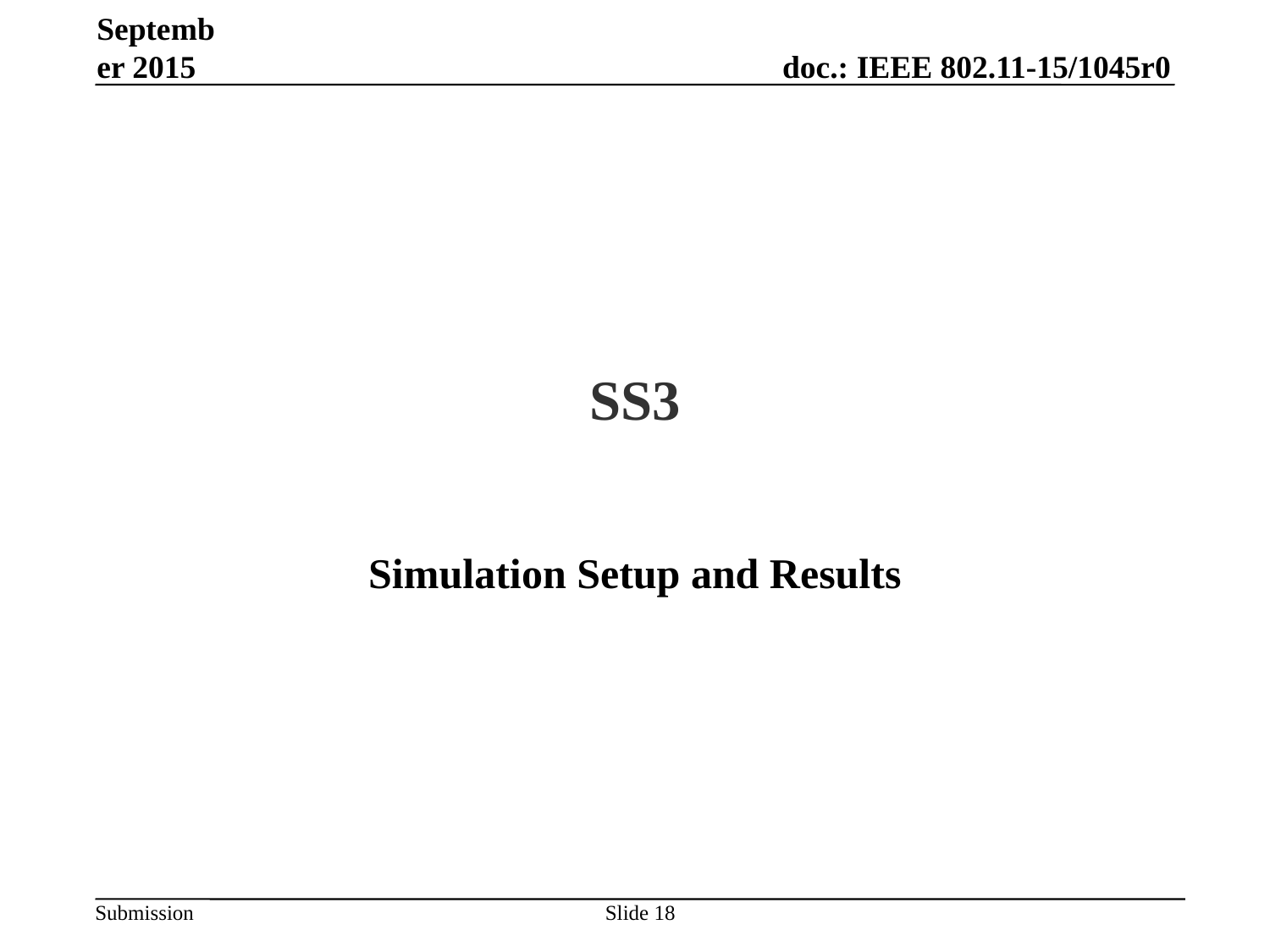

September 2015
# SS3
Simulation Setup and Results

Slide 18
Takeshi Itagaki, Sony Corporation